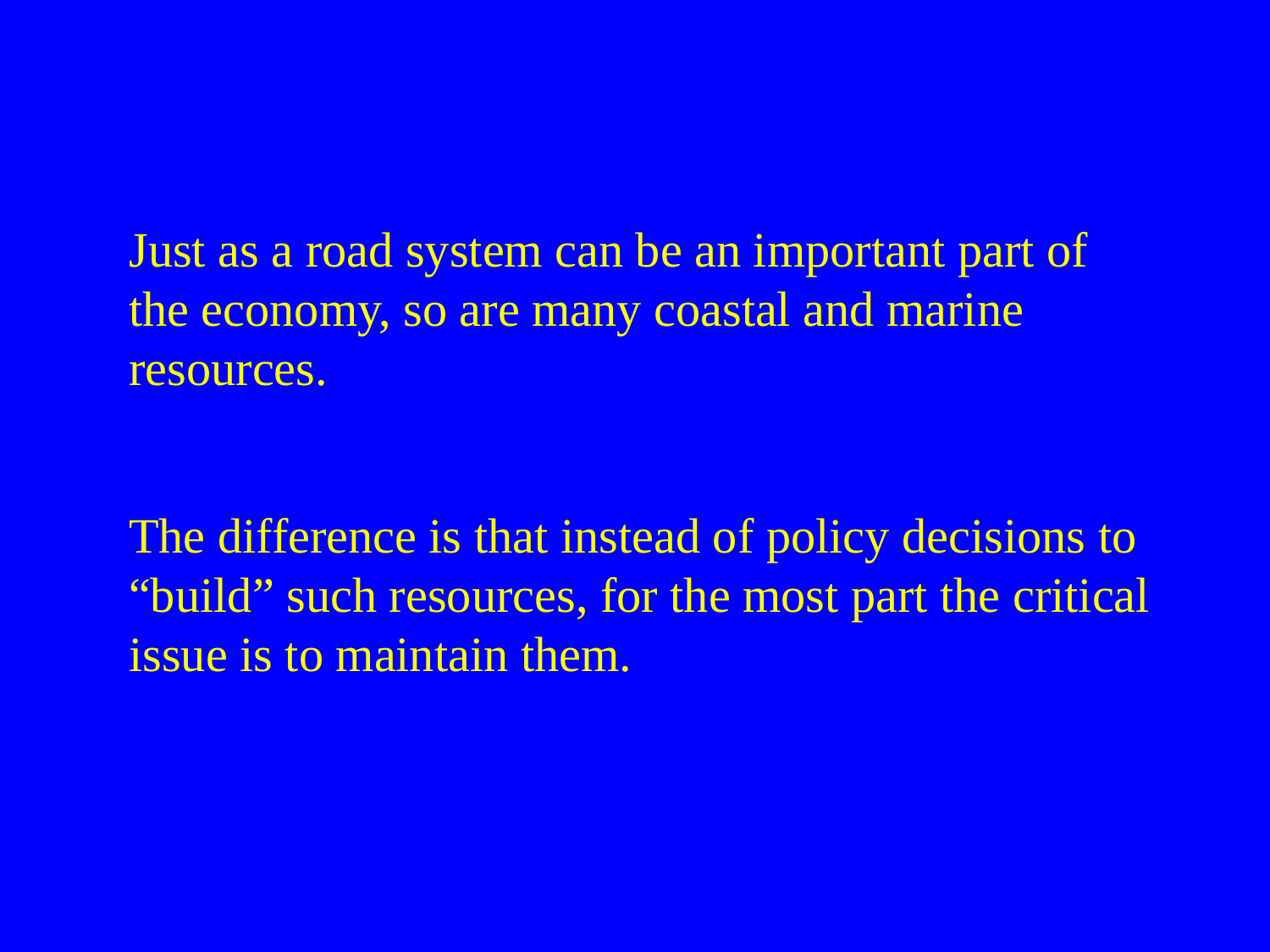

Just as a road system can be an important part of the economy, so are many coastal and marine resources.

The difference is that instead of policy decisions to “build” such resources, for the most part the critical issue is to maintain them.